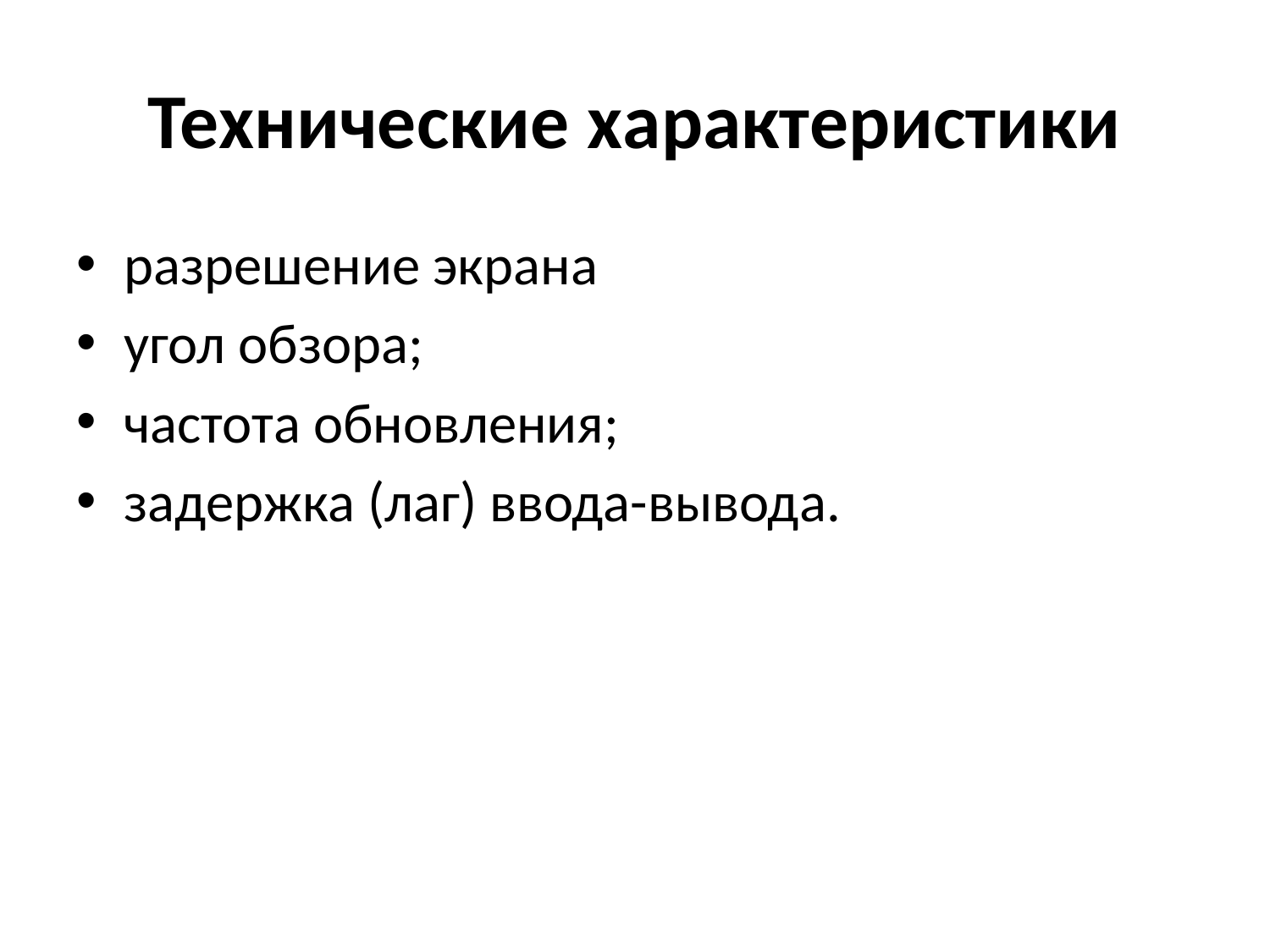

# Технические характеристики
разрешение экрана
угол обзора;
частота обновления;
задержка (лаг) ввода-вывода.